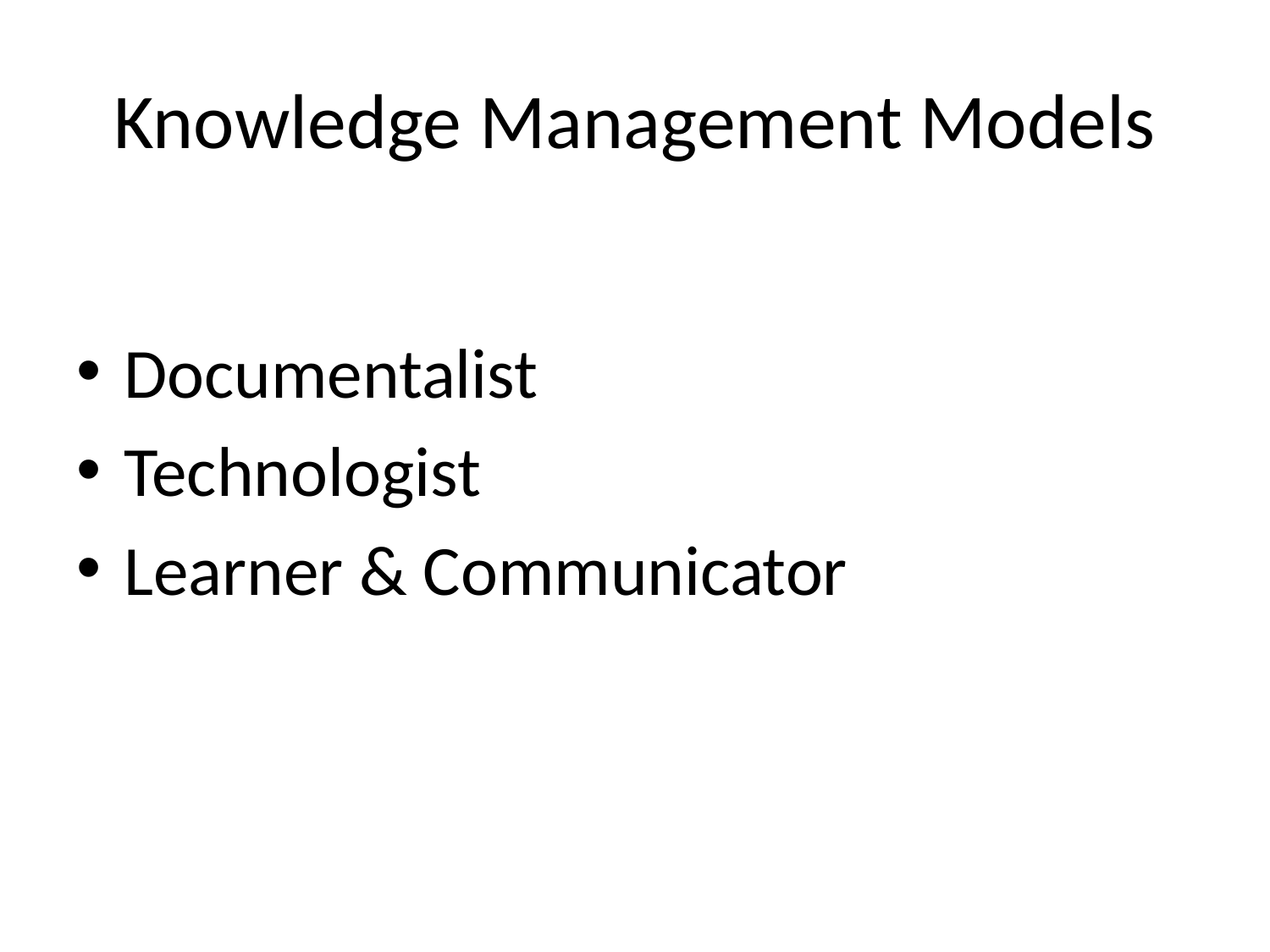

# Knowledge Management Models

Documentalist
Technologist
Learner & Communicator